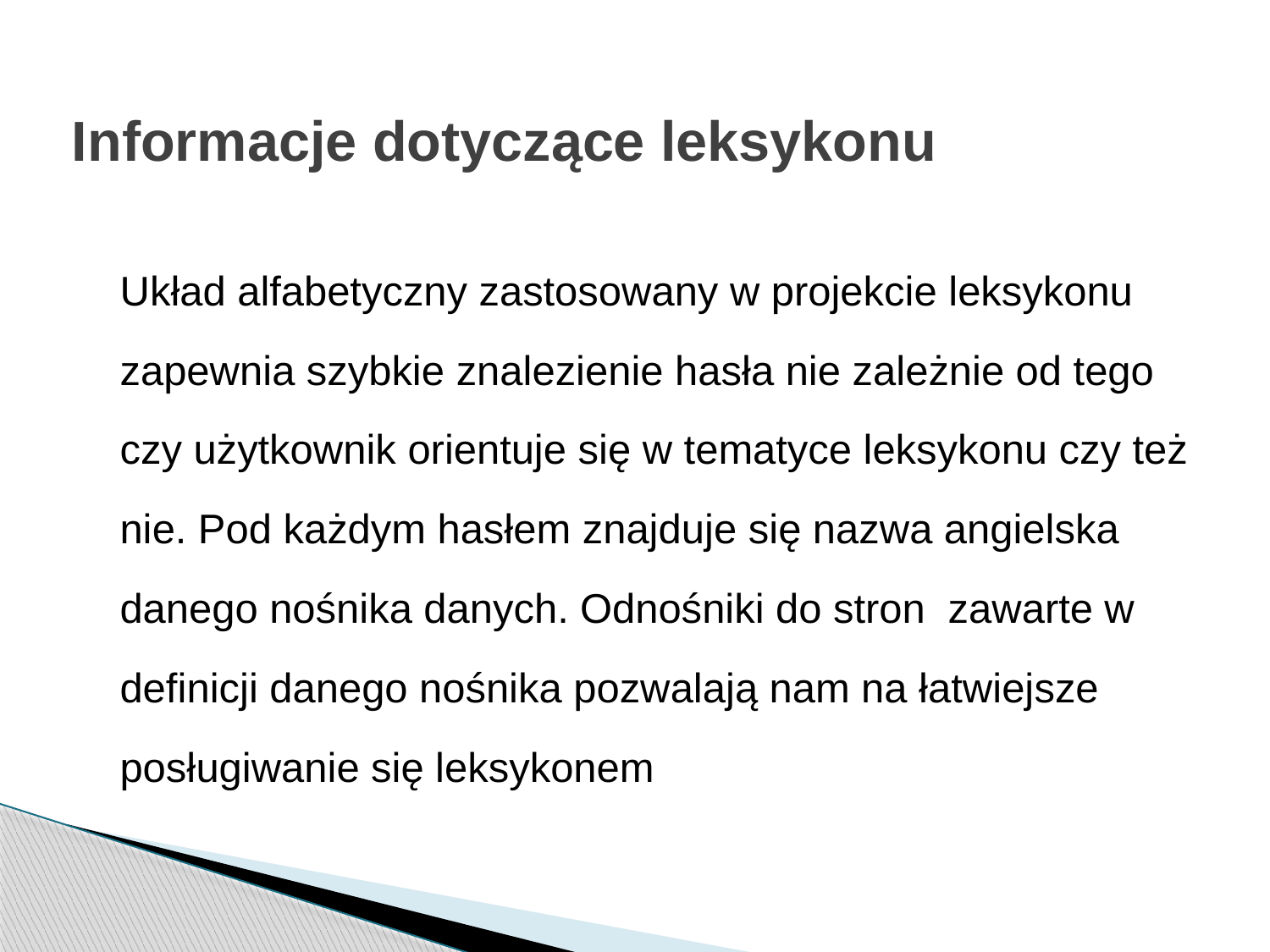

# Informacje dotyczące leksykonu
	Układ alfabetyczny zastosowany w projekcie leksykonu zapewnia szybkie znalezienie hasła nie zależnie od tego czy użytkownik orientuje się w tematyce leksykonu czy też nie. Pod każdym hasłem znajduje się nazwa angielska danego nośnika danych. Odnośniki do stron  zawarte w definicji danego nośnika pozwalają nam na łatwiejsze posługiwanie się leksykonem